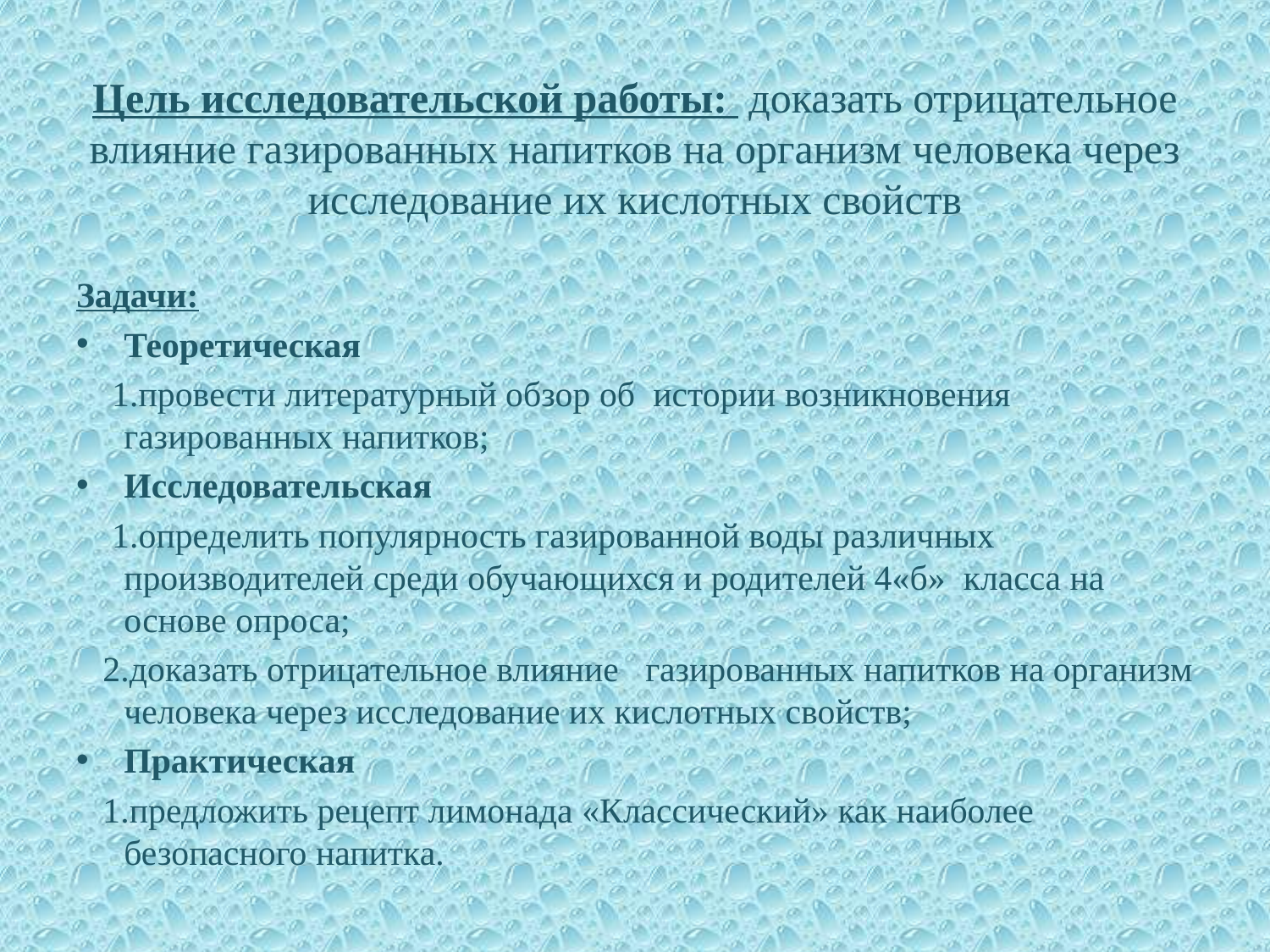

# Цель исследовательской работы:  доказать отрицательное влияние газированных напитков на организм человека через исследование их кислотных свойств
Задачи:
Теоретическая
    1.провести литературный обзор об  истории возникновения газированных напитков;
Исследовательская
    1.определить популярность газированной воды различных производителей среди обучающихся и родителей 4«б»  класса на основе опроса;
   2.доказать отрицательное влияние   газированных напитков на организм человека через исследование их кислотных свойств;
Практическая
   1.предложить рецепт лимонада «Классический» как наиболее безопасного напитка.